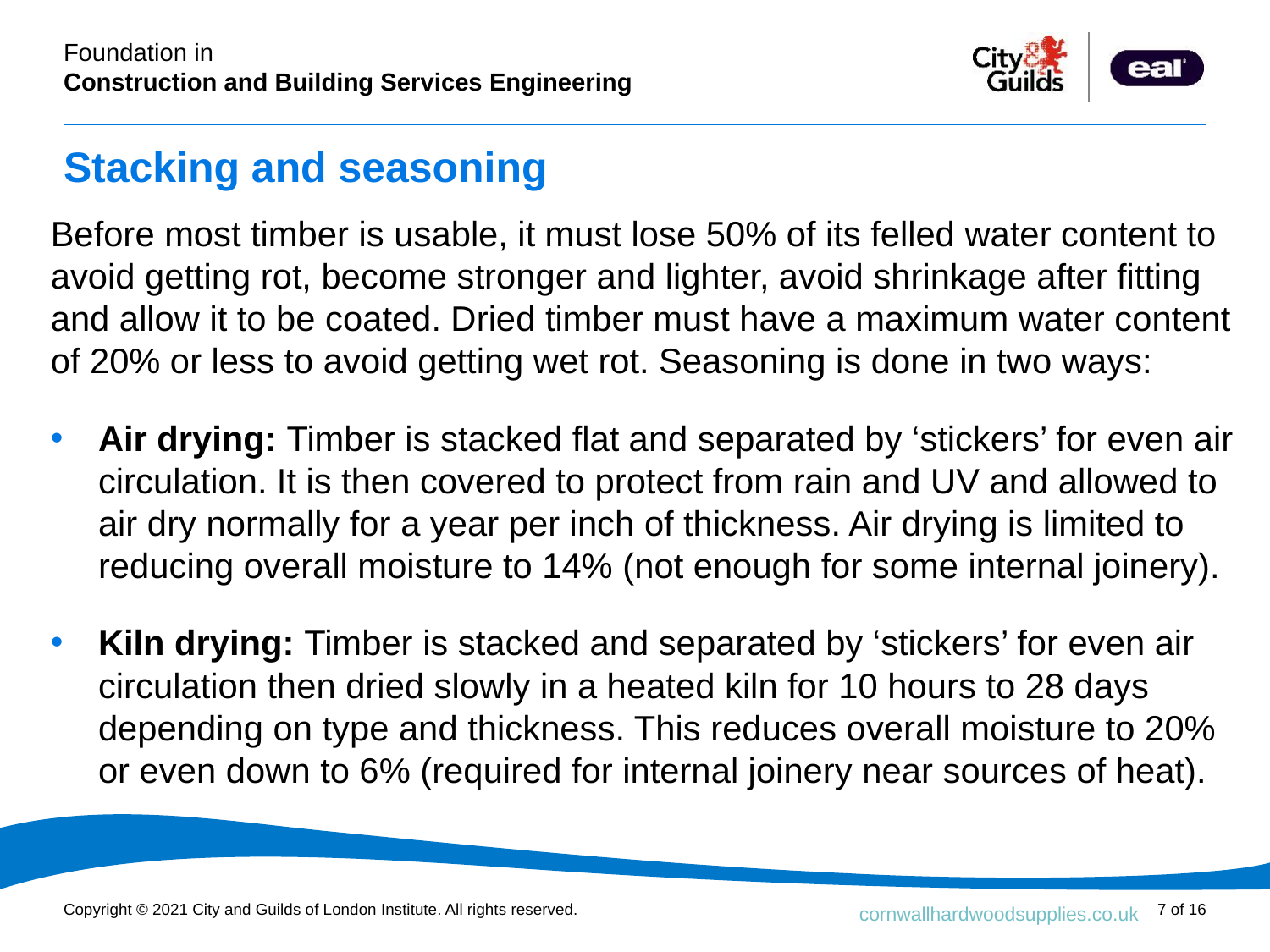

# Stacking and seasoning
Before most timber is usable, it must lose 50% of its felled water content to avoid getting rot, become stronger and lighter, avoid shrinkage after fitting and allow it to be coated. Dried timber must have a maximum water content of 20% or less to avoid getting wet rot. Seasoning is done in two ways:
Air drying: Timber is stacked flat and separated by ‘stickers’ for even air circulation. It is then covered to protect from rain and UV and allowed to air dry normally for a year per inch of thickness. Air drying is limited to reducing overall moisture to 14% (not enough for some internal joinery).
Kiln drying: Timber is stacked and separated by ‘stickers’ for even air circulation then dried slowly in a heated kiln for 10 hours to 28 days depending on type and thickness. This reduces overall moisture to 20%
or even down to 6% (required for internal joinery near sources of heat).
cornwallhardwoodsupplies.co.uk